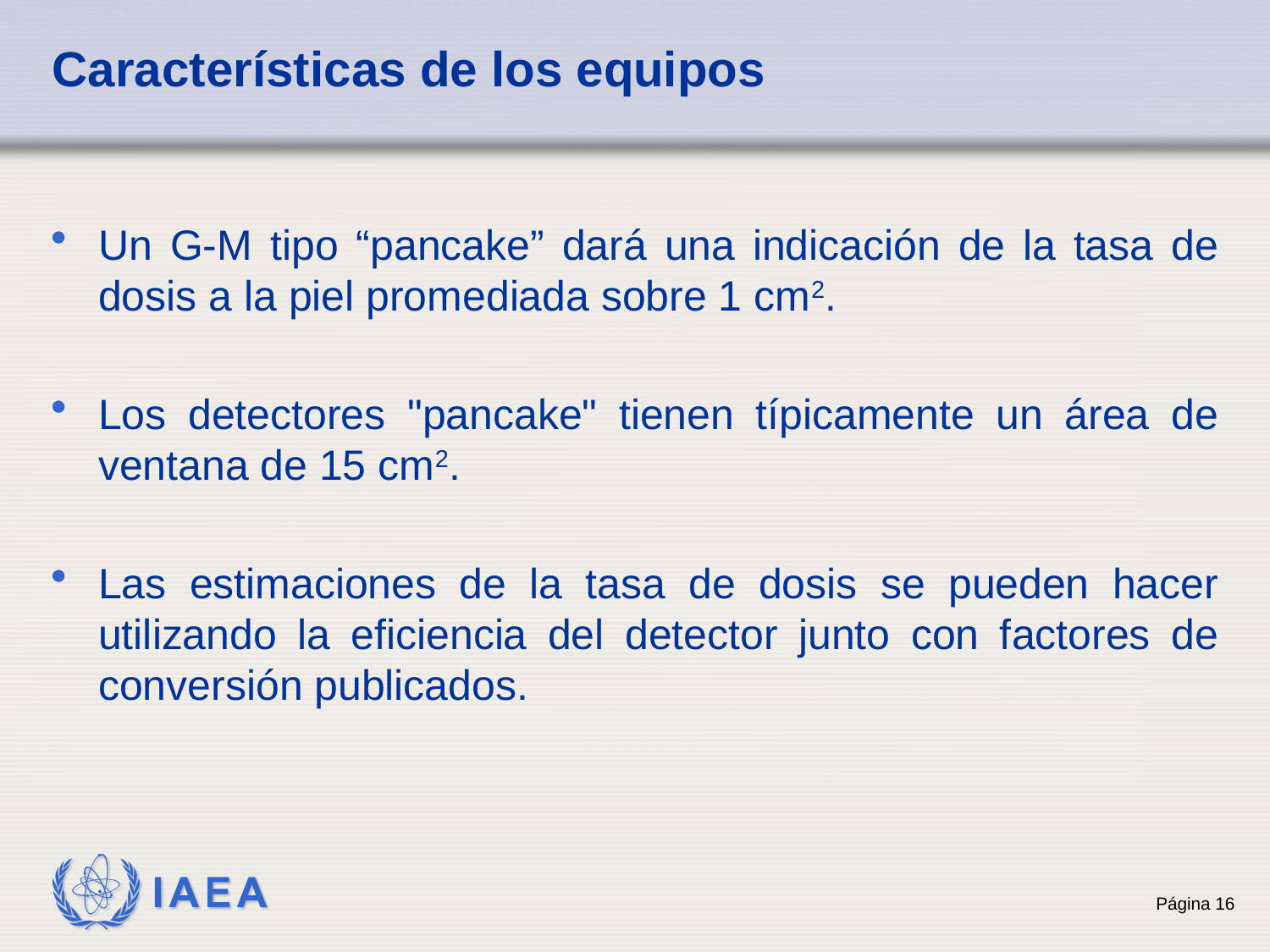

# Características de los equipos
Un G-M tipo “pancake” dará una indicación de la tasa de dosis a la piel promediada sobre 1 cm2.

Los detectores "pancake" tienen típicamente un área de ventana de 15 cm2.

Las estimaciones de la tasa de dosis se pueden hacer utilizando la eficiencia del detector junto con factores de conversión publicados.

16